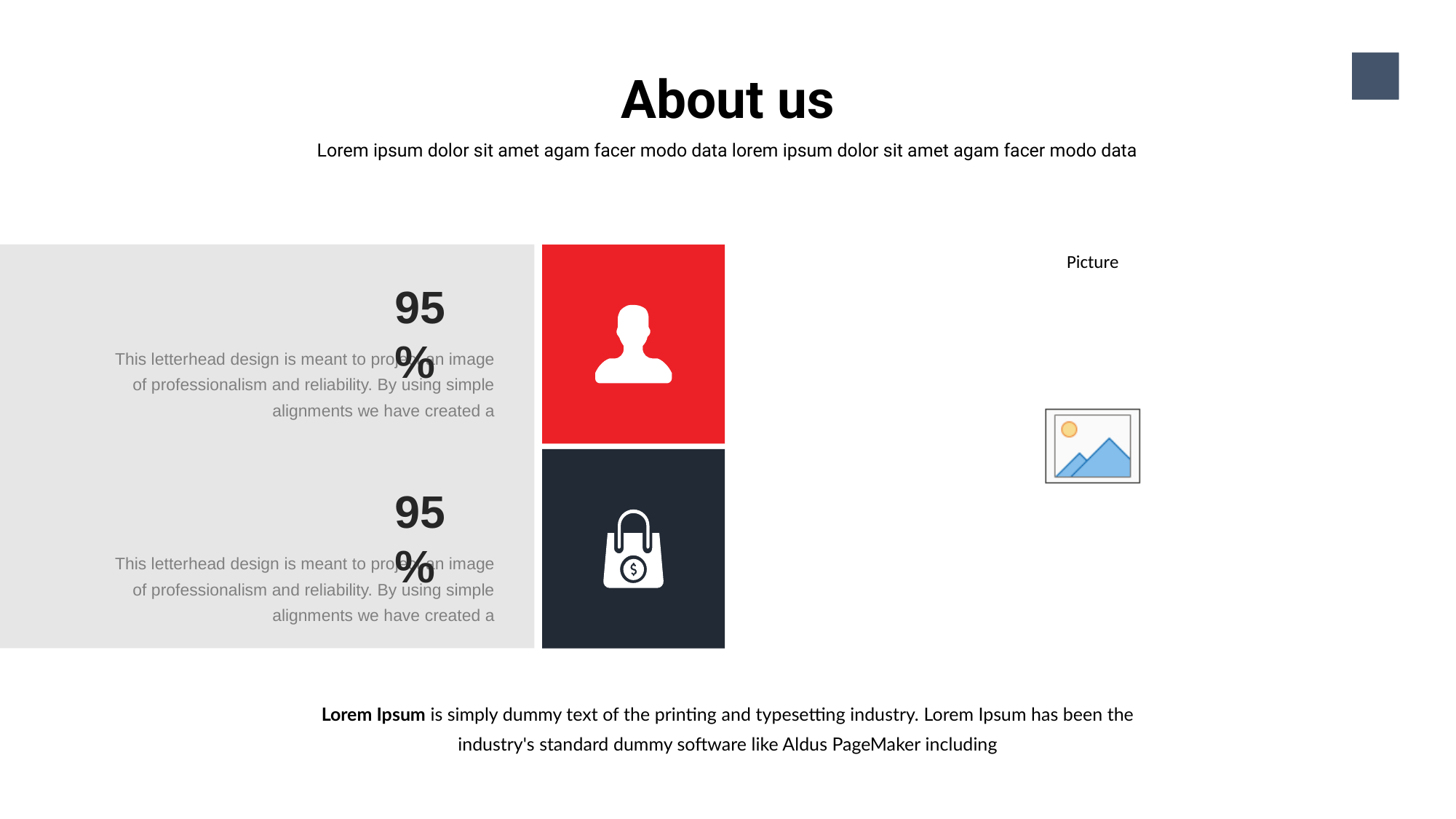

3
About us
Lorem ipsum dolor sit amet agam facer modo data lorem ipsum dolor sit amet agam facer modo data

95%
This letterhead design is meant to project an image of professionalism and reliability. By using simple alignments we have created a

95%
This letterhead design is meant to project an image of professionalism and reliability. By using simple alignments we have created a

Lorem Ipsum is simply dummy text of the printing and typesetting industry. Lorem Ipsum has been the industry's standard dummy software like Aldus PageMaker including